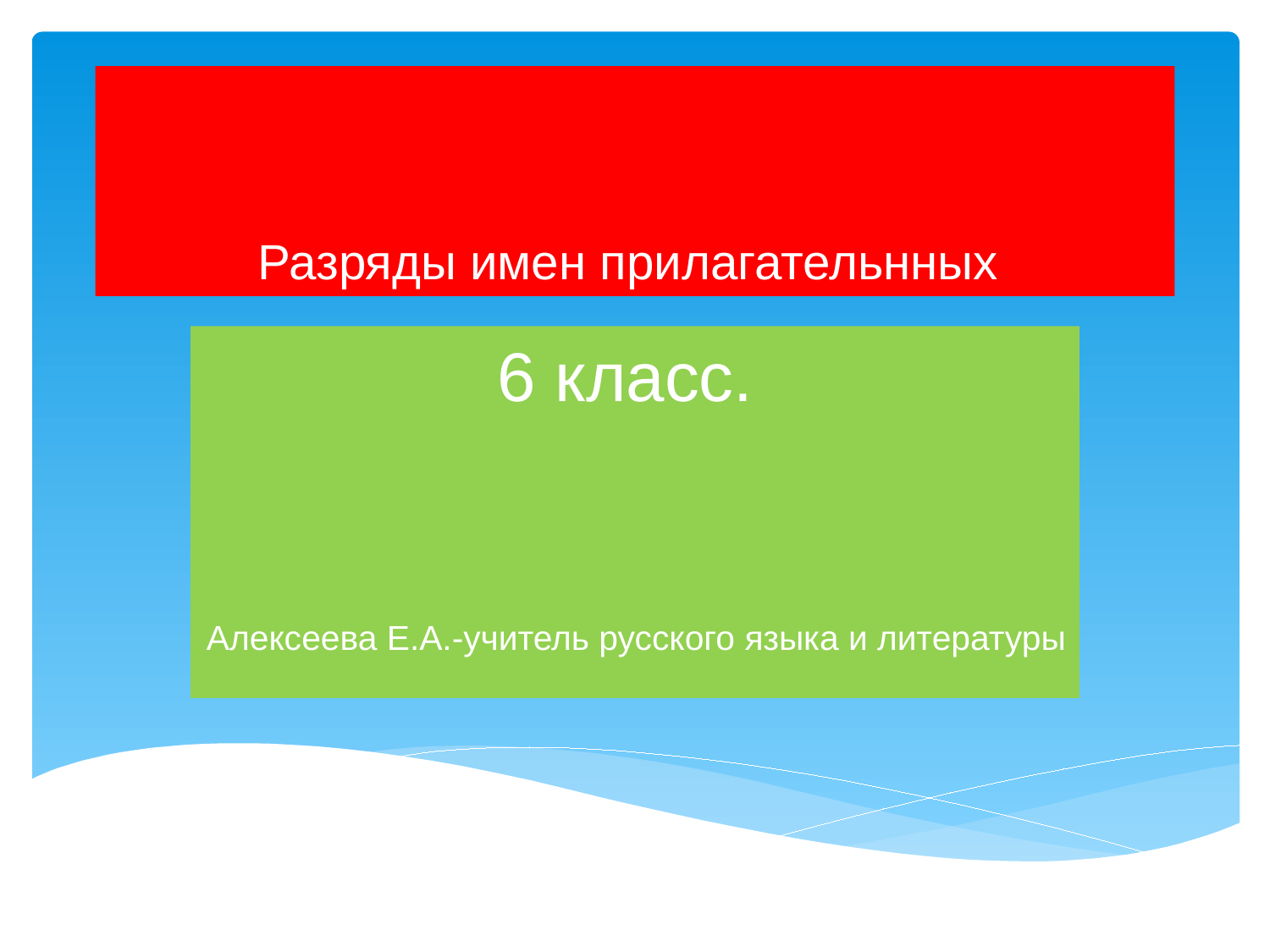

# Разряды имен прилагательнных
6 класс.

Алексеева Е.А.-учитель русского языка и литературы